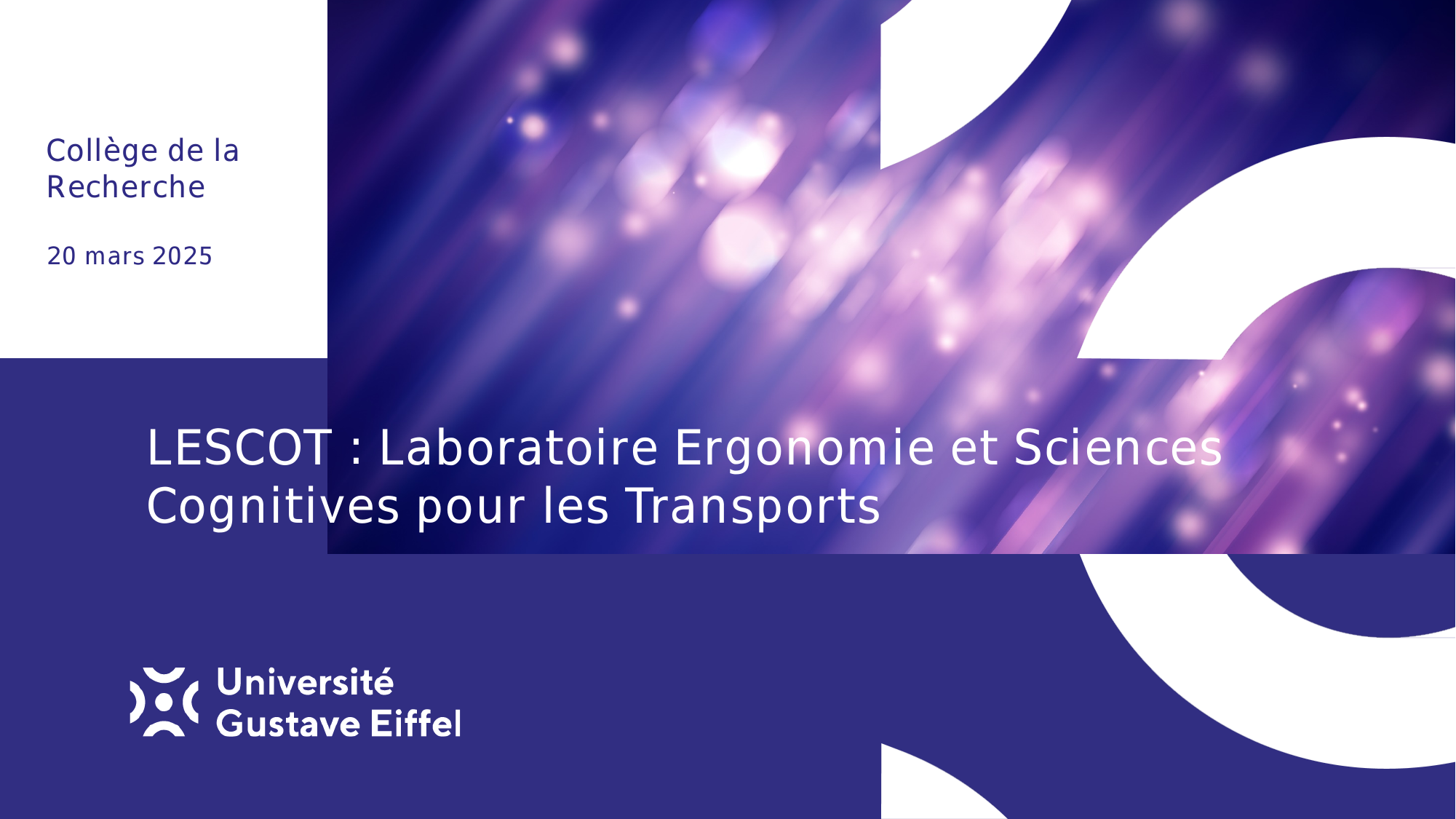

Collège de la Recherche

20 mars 2025

# LESCOT : Laboratoire Ergonomie et Sciences Cognitives pour les Transports